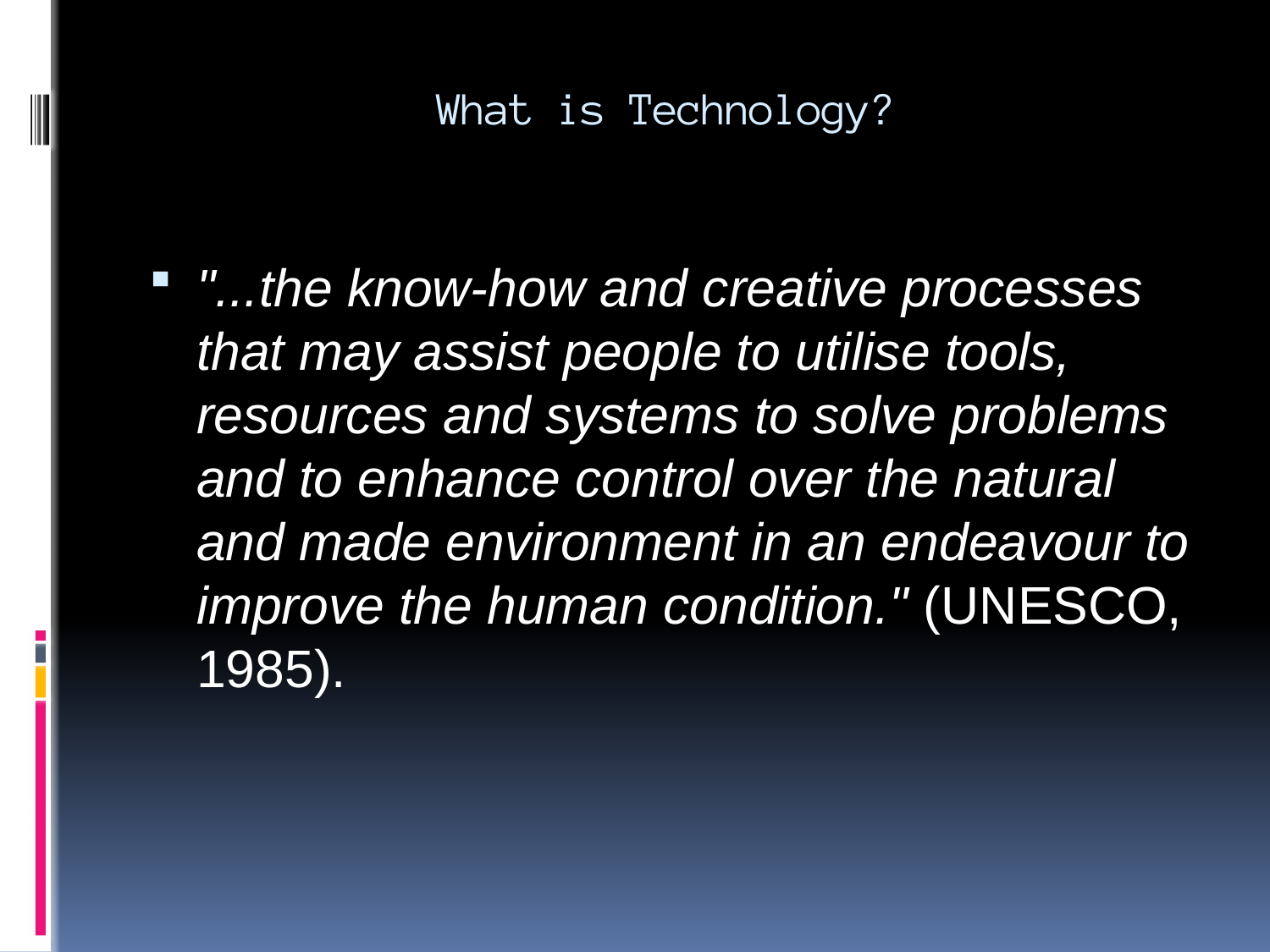

# What is Technology?
"...the know-how and creative processes that may assist people to utilise tools, resources and systems to solve problems and to enhance control over the natural and made environment in an endeavour to improve the human condition." (UNESCO, 1985).